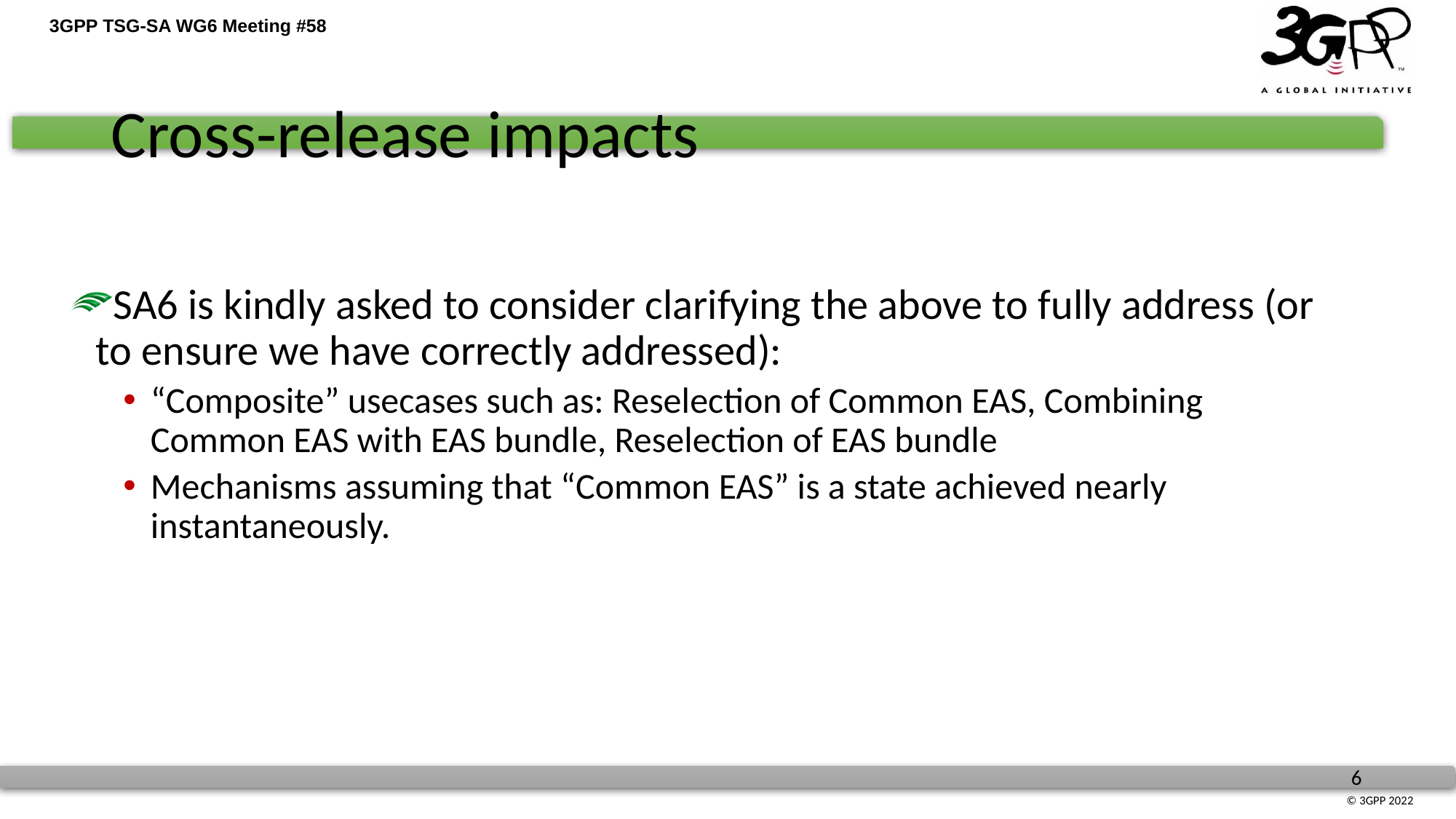

# Cross-release impacts

SA6 is kindly asked to consider clarifying the above to fully address (or to ensure we have correctly addressed):
“Composite” usecases such as: Reselection of Common EAS, Combining Common EAS with EAS bundle, Reselection of EAS bundle
Mechanisms assuming that “Common EAS” is a state achieved nearly instantaneously.